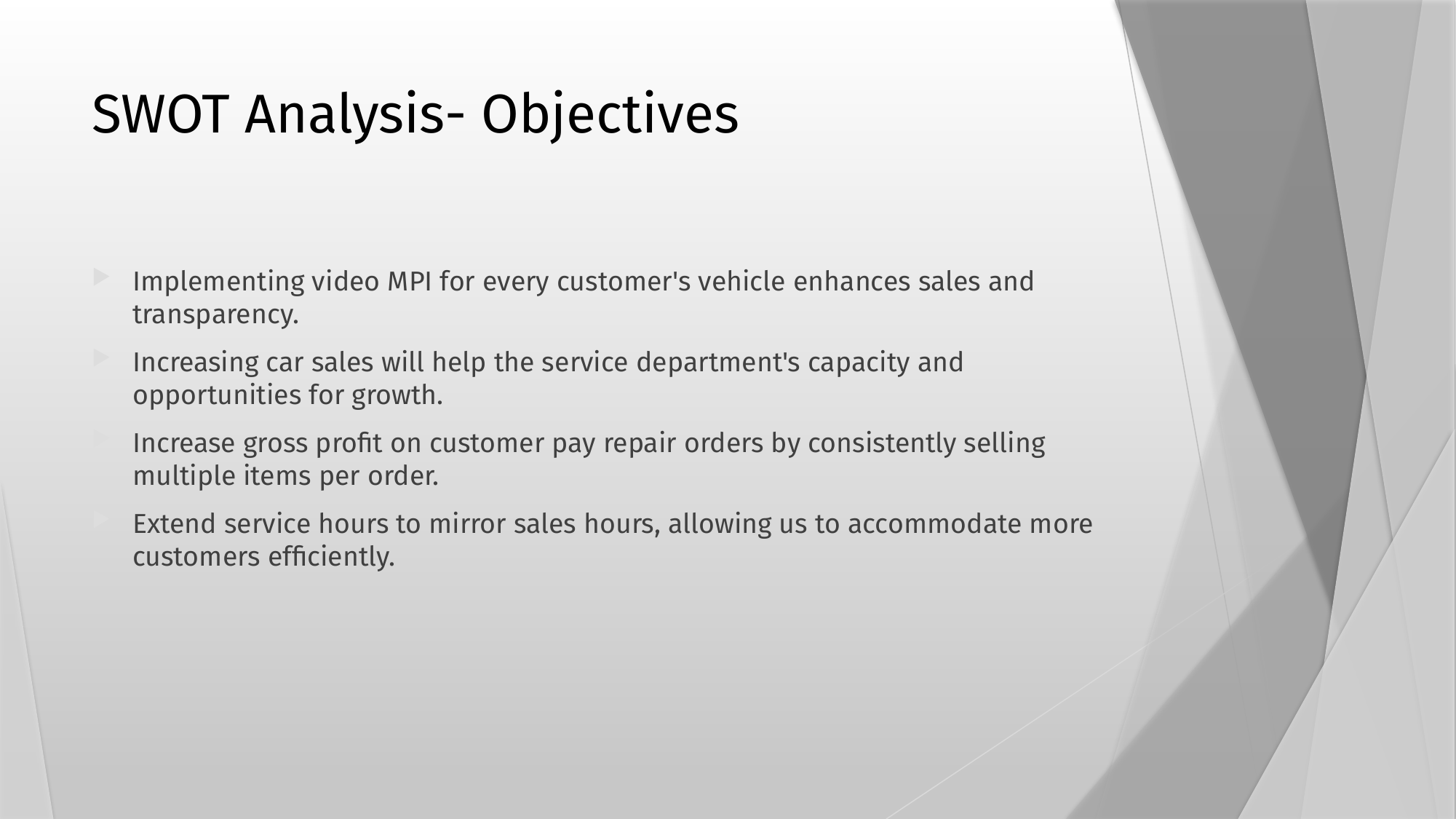

# SWOT Analysis- Objectives
Implementing video MPI for every customer's vehicle enhances sales and transparency.
Increasing car sales will help the service department's capacity and opportunities for growth.
Increase gross profit on customer pay repair orders by consistently selling multiple items per order.
Extend service hours to mirror sales hours, allowing us to accommodate more customers efficiently.